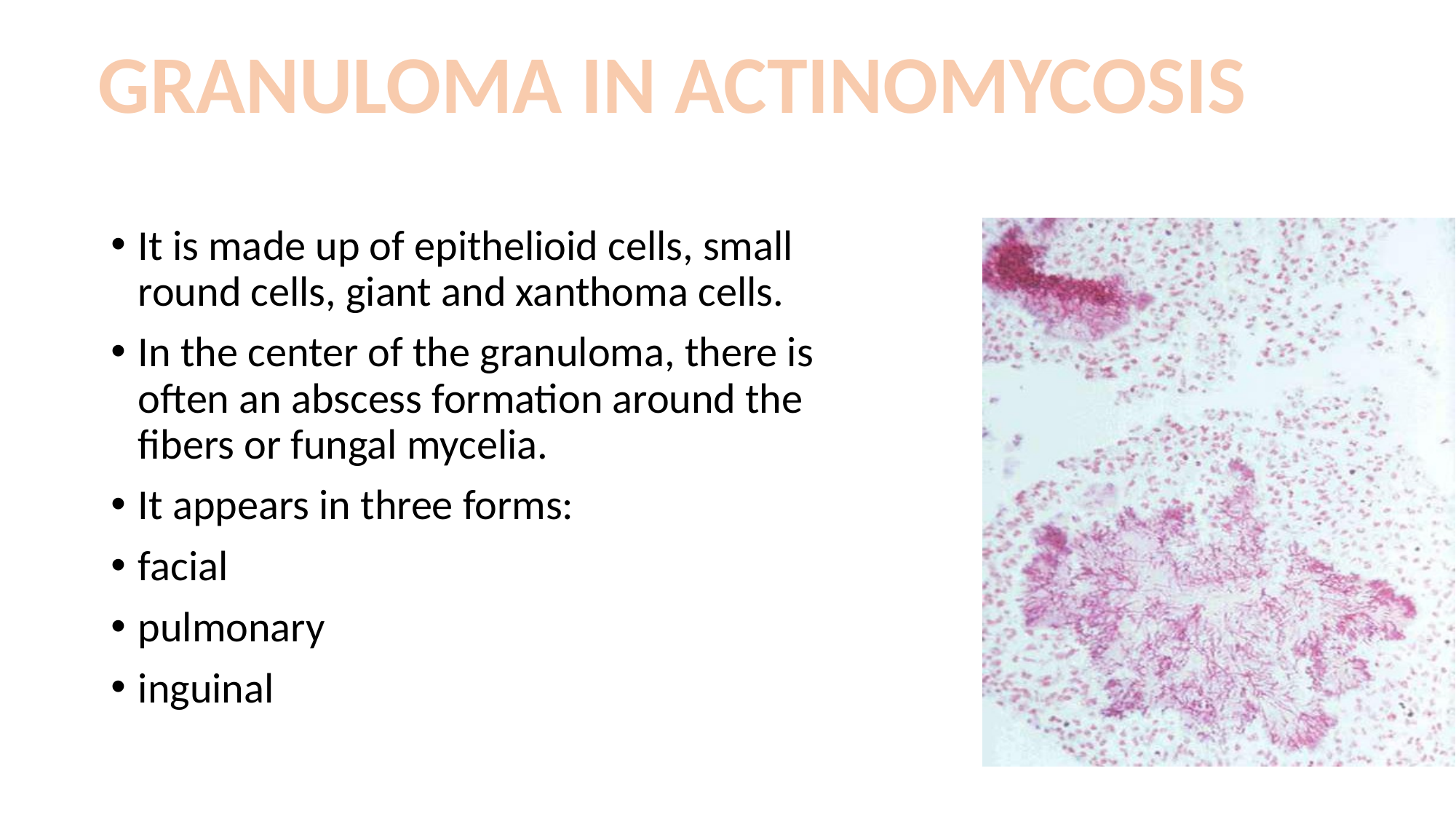

GRANULOMA IN ACTINOMYCOSIS
It is made up of epithelioid cells, small round cells, giant and xanthoma cells.
In the center of the granuloma, there is often an abscess formation around the fibers or fungal mycelia.
It appears in three forms:
facial
pulmonary
inguinal